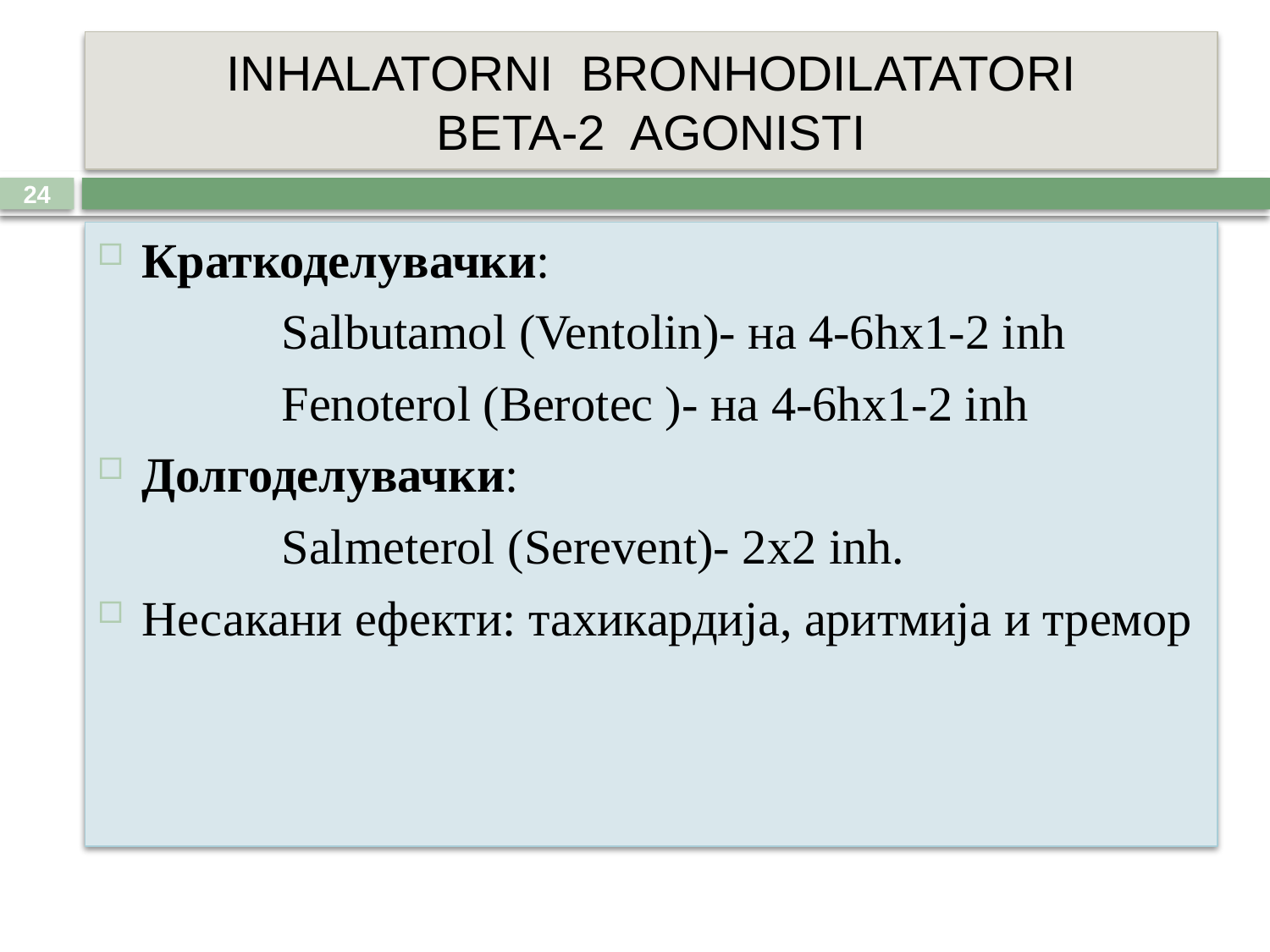

# INHALATORNI  BRONHODILATATORI BETA-2  AGONISTI
24
Краткоделувачки:
               Salbutamol (Ventolin)- на 4-6hx1-2 inh
               Fenoterol (Berotec )- нa 4-6hx1-2 inh
Долгоделувачки:
               Salmeterol (Serevent)- 2x2 inh.
Несакани ефекти: тахикардија, аритмија и тремор